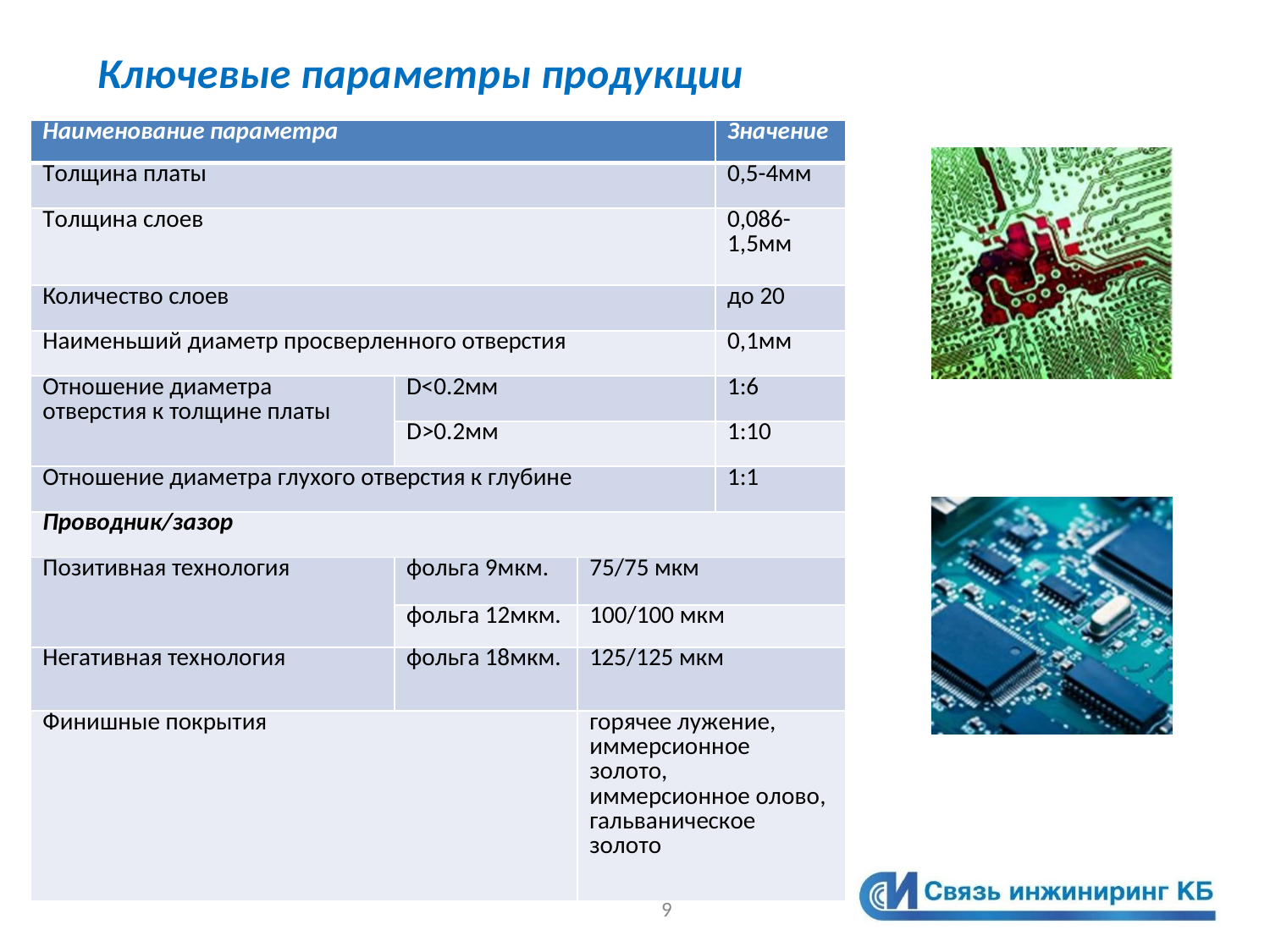

# Ключевые параметры продукции
| Наименование параметра |  |  | Значение |
| --- | --- | --- | --- |
| Толщина платы |  |  | 0,5-4мм |
| Толщина слоев |  |  | 0,086- 1,5мм |
| Количество слоев |  |  | до 20 |
| Наименьший диаметр просверленного отверстия |  |  | 0,1мм |
| Отношение диаметра отверстия к толщине платы | D<0.2мм |  | 1:6 |
|  | D>0.2мм |  | 1:10 |
| Отношение диаметра глухого отверстия к глубине |  |  | 1:1 |
| Проводник/зазор |  |  |  |
| Позитивная технология | фольга 9мкм. | 75/75 мкм |  |
|  | фольга 12мкм. | 100/100 мкм |  |
| Негативная технология | фольга 18мкм. | 125/125 мкм |  |
| Финишные покрытия |  | горячее лужение, иммерсионное золото, иммерсионное олово, гальваническое золото |  |

9